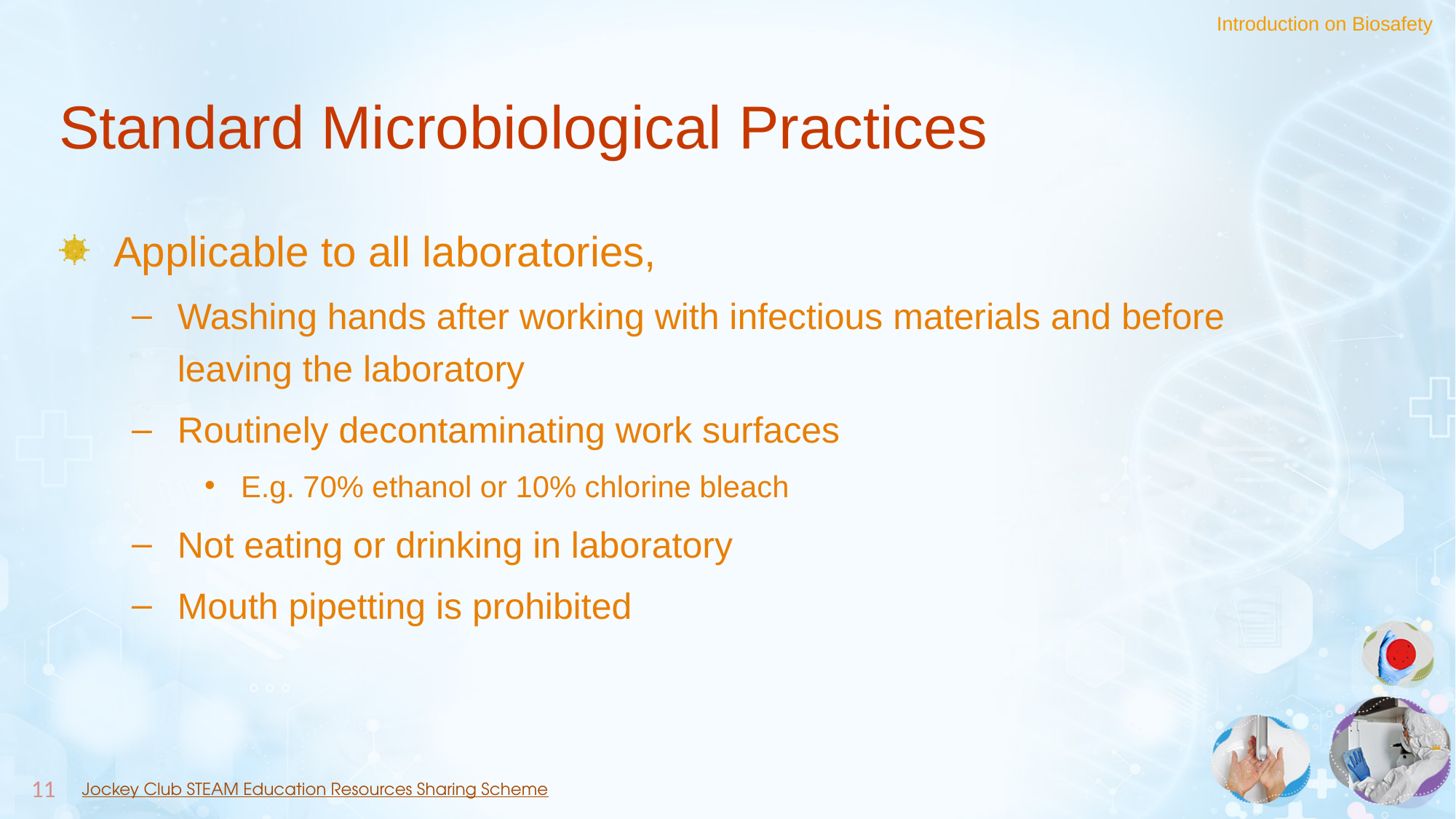

# Standard Microbiological Practices
Applicable to all laboratories,
Washing hands after working with infectious materials and before leaving the laboratory
Routinely decontaminating work surfaces
E.g. 70% ethanol or 10% chlorine bleach
Not eating or drinking in laboratory
Mouth pipetting is prohibited
11